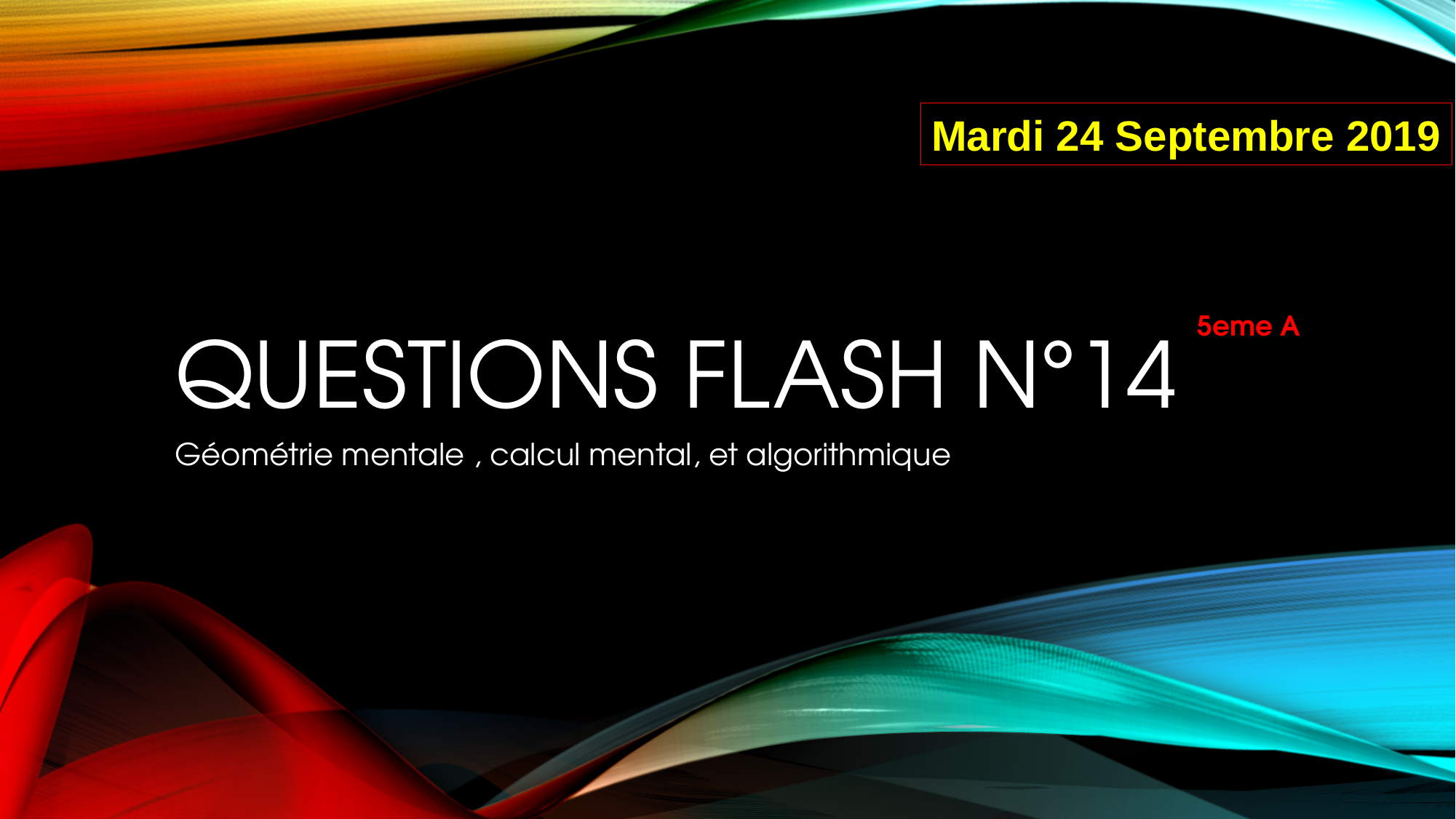

Mardi 24 Septembre 2019
# Questions FLASH n°14
5eme A
Géométrie mentale , calcul mental, et algorithmique